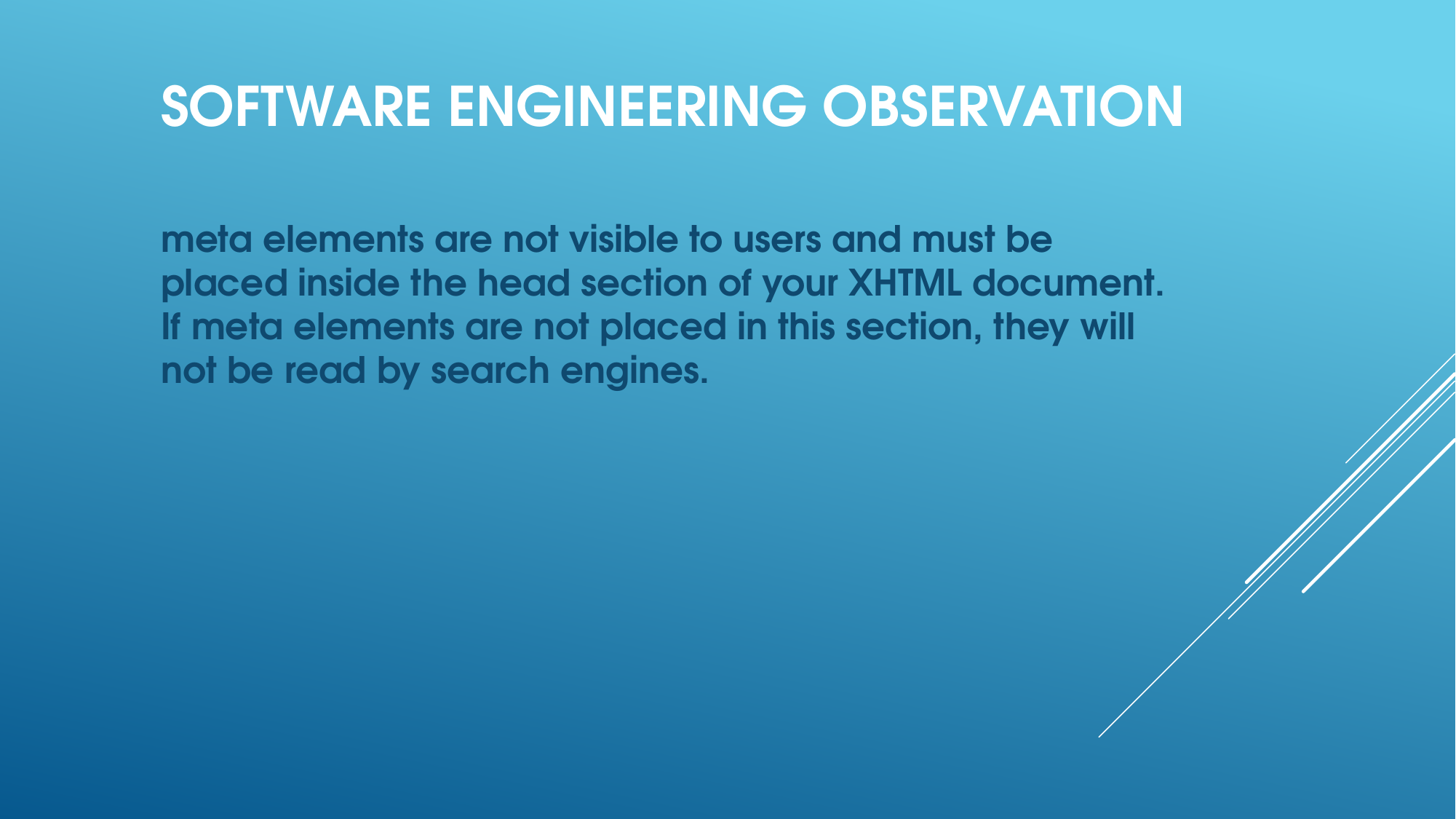

Software Engineering Observation
meta elements are not visible to users and must be placed inside the head section of your XHTML document. If meta elements are not placed in this section, they will not be read by search engines.